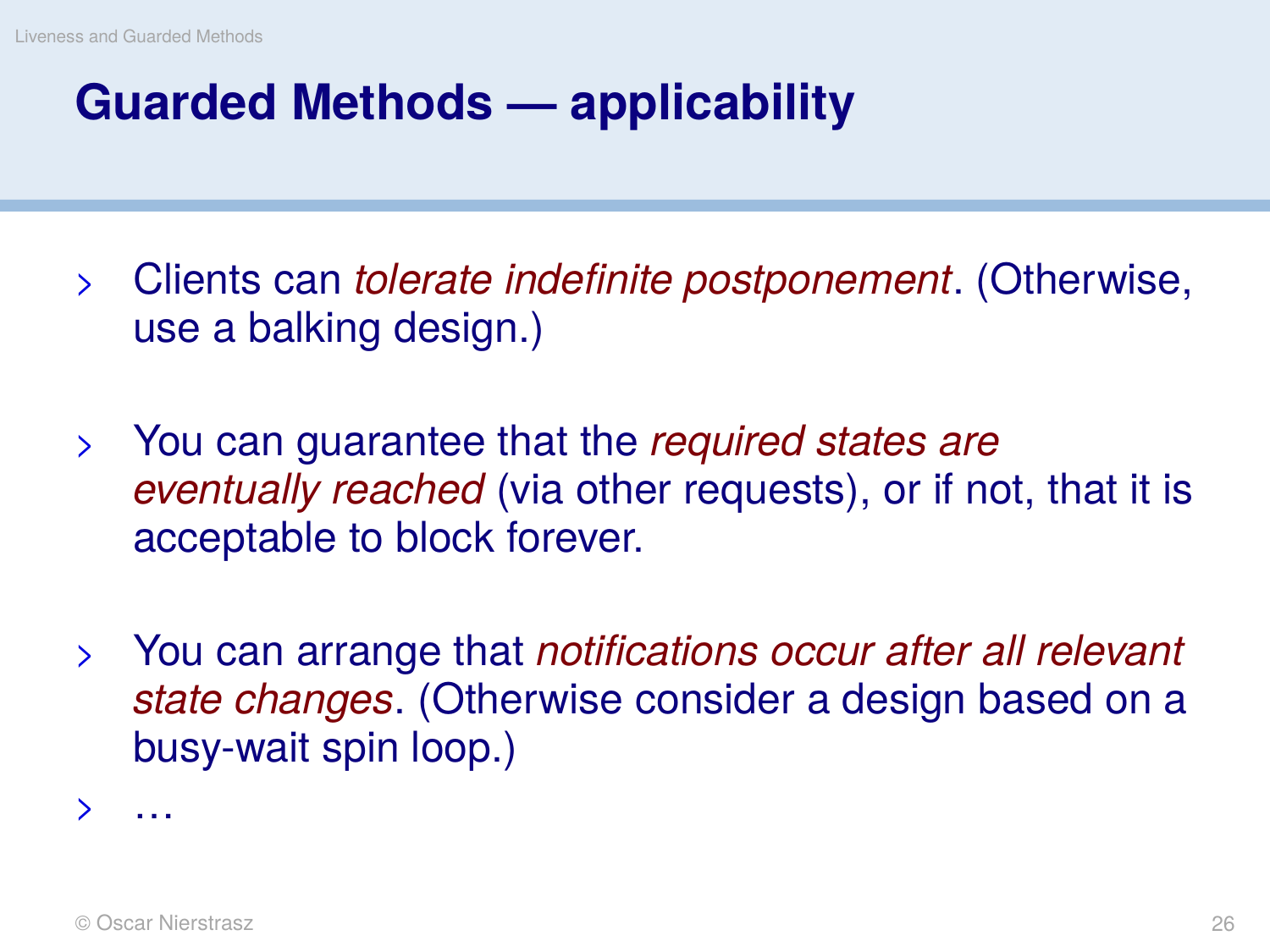

Liveness and Guarded Methods
# Guarded Methods — applicability
Clients can tolerate indefinite postponement. (Otherwise, use a balking design.)

You can guarantee that the required states are eventually reached (via other requests), or if not, that it is acceptable to block forever.

You can arrange that notifications occur after all relevant state changes. (Otherwise consider a design based on a busy-wait spin loop.)
…
© Oscar Nierstrasz
26